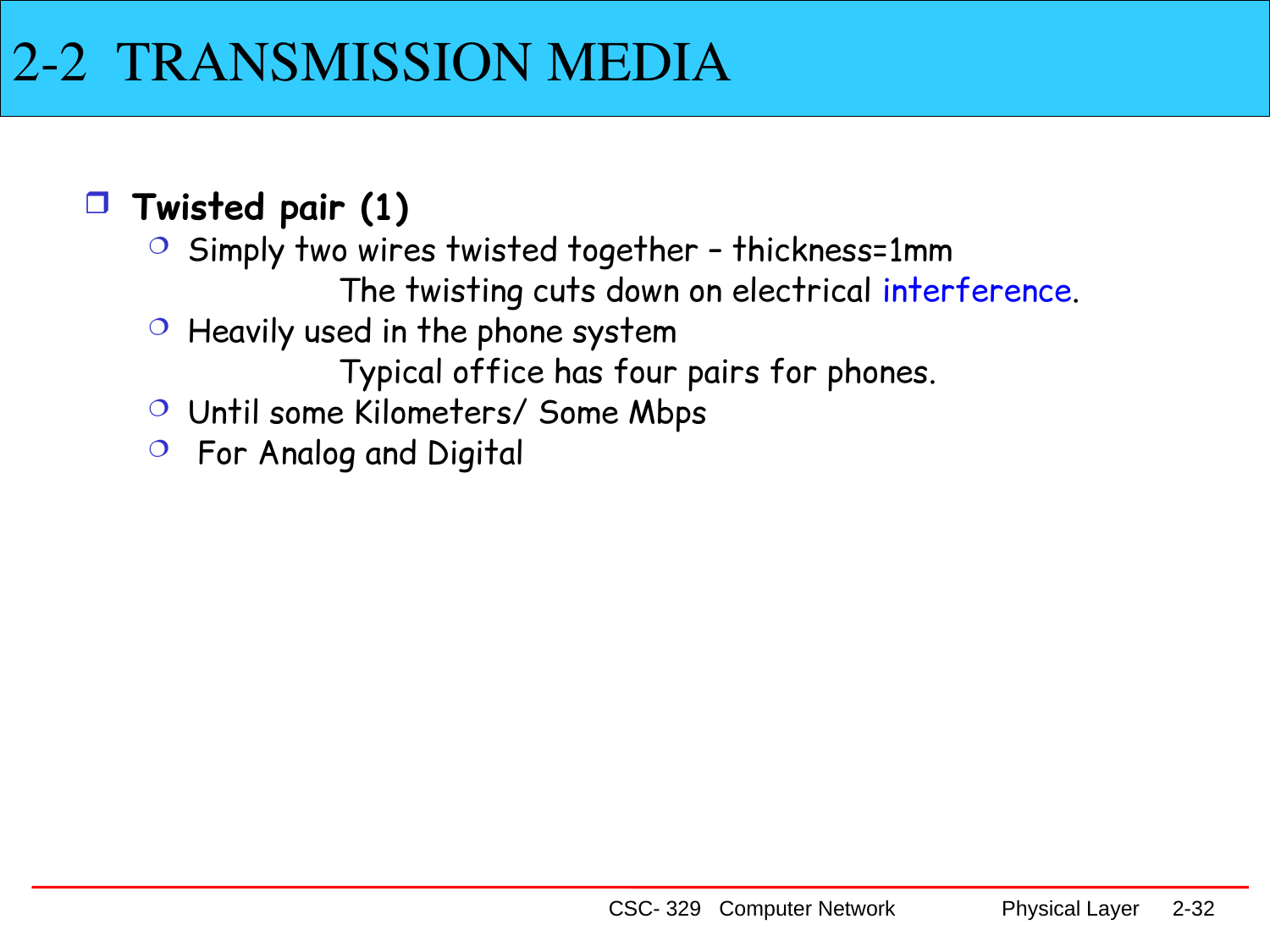

2-2  TRANSMISSION MEDIA

Twisted pair (1)
Simply two wires twisted together – thickness=1mm
                    The twisting cuts down on electrical interference.
Heavily used in the phone system
                    Typical office has four pairs for phones.
Until some Kilometers/ Some Mbps
 For Analog and Digital
CSC- 329   Computer Network                  Physical Layer
2-32